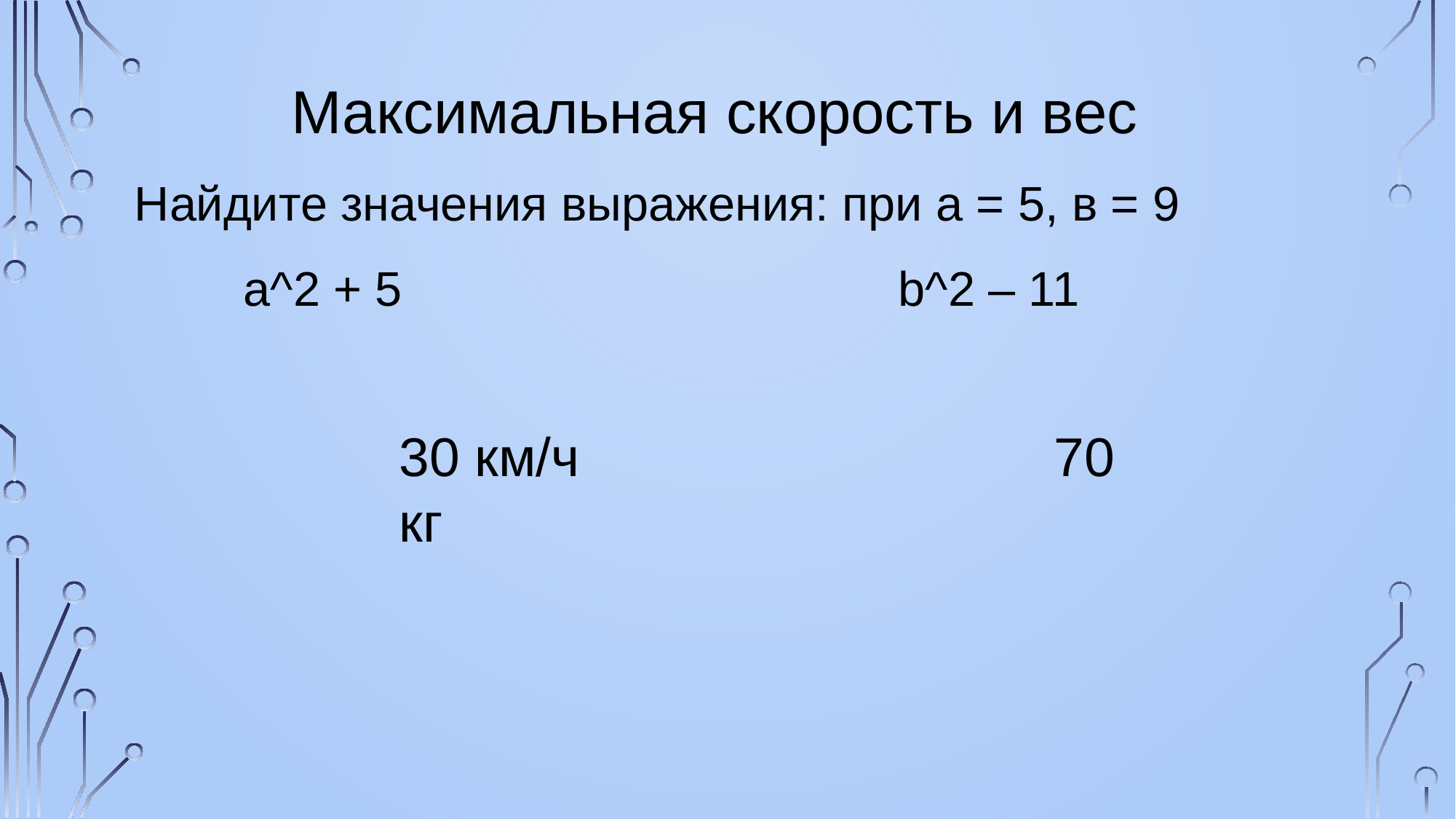

Максимальная скорость и вес
Найдите значения выражения: при а = 5, в = 9
	a^2 + 5					b^2 – 11

30 км/ч					70 кг